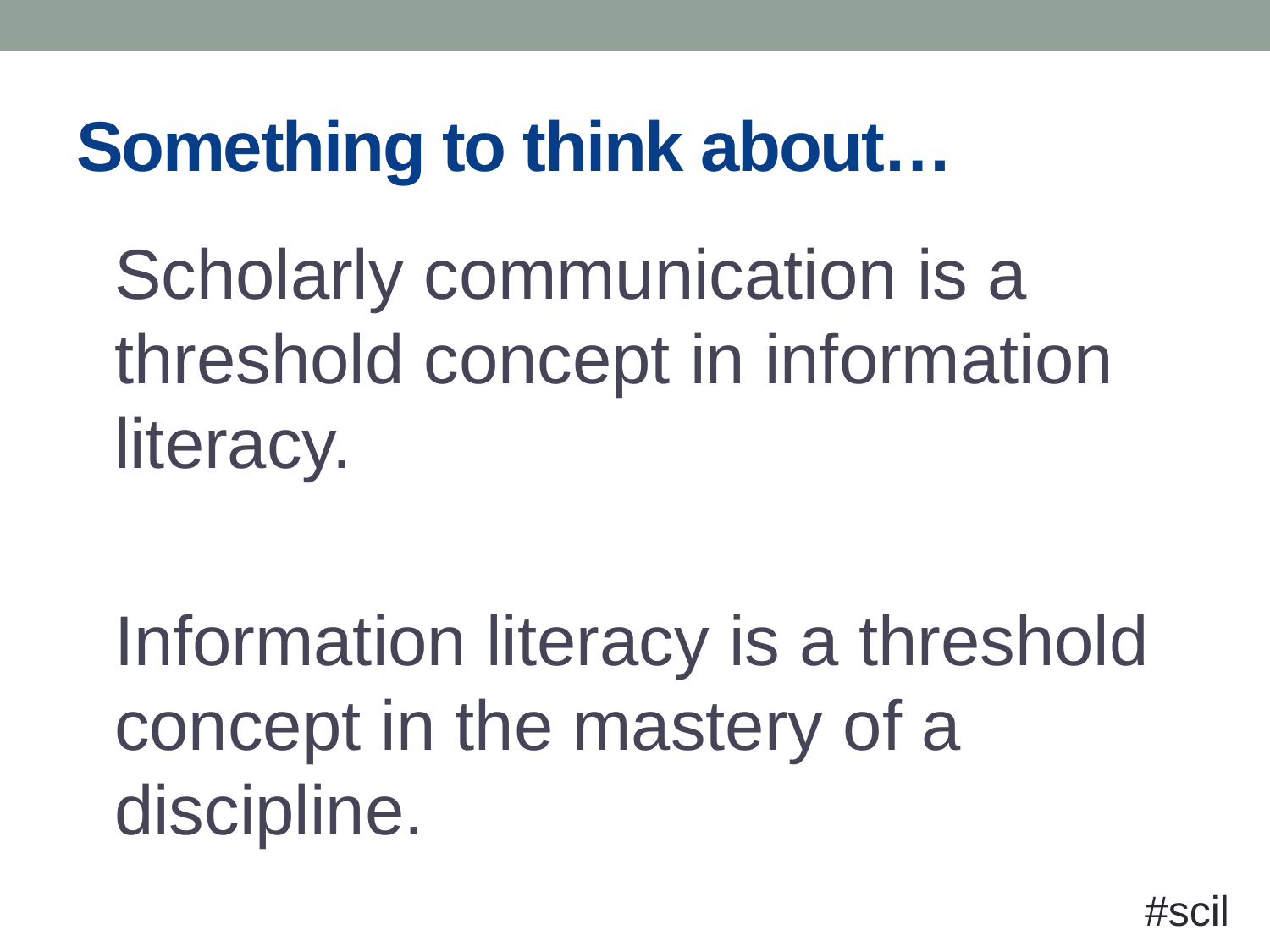

# Something to think about…
Scholarly communication is a threshold concept in information literacy.

Information literacy is a threshold concept in the mastery of a discipline.
#scil